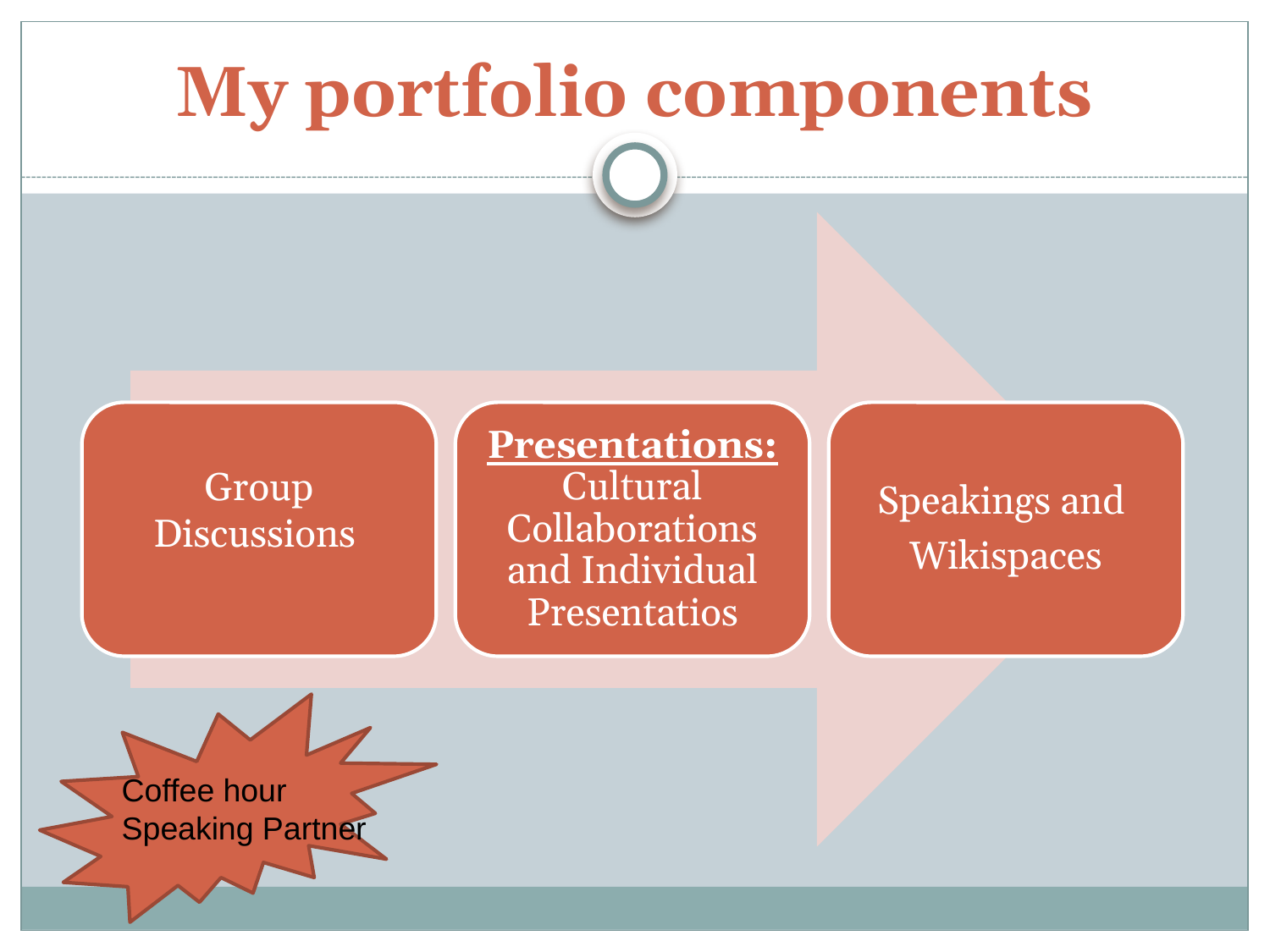

# My portfolio components
Group Discussions

Presentations: Cultural Collaborations and Individual Presentatios
Speakings and
Wikispaces

Coffee hour
Speaking Partner